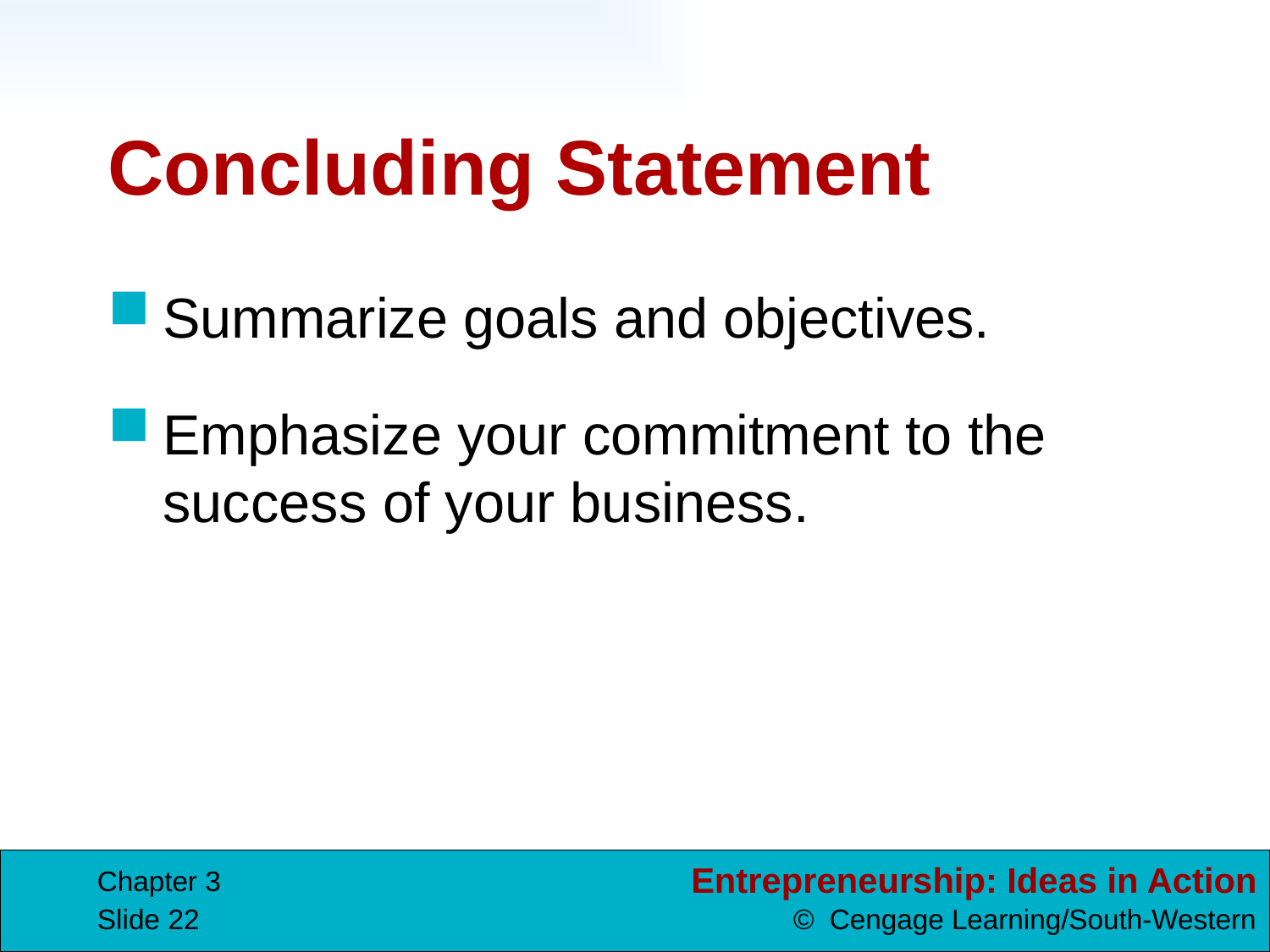

# Concluding Statement
Summarize goals and objectives.
Emphasize your commitment to the success of your business.
Chapter 3
Slide 22